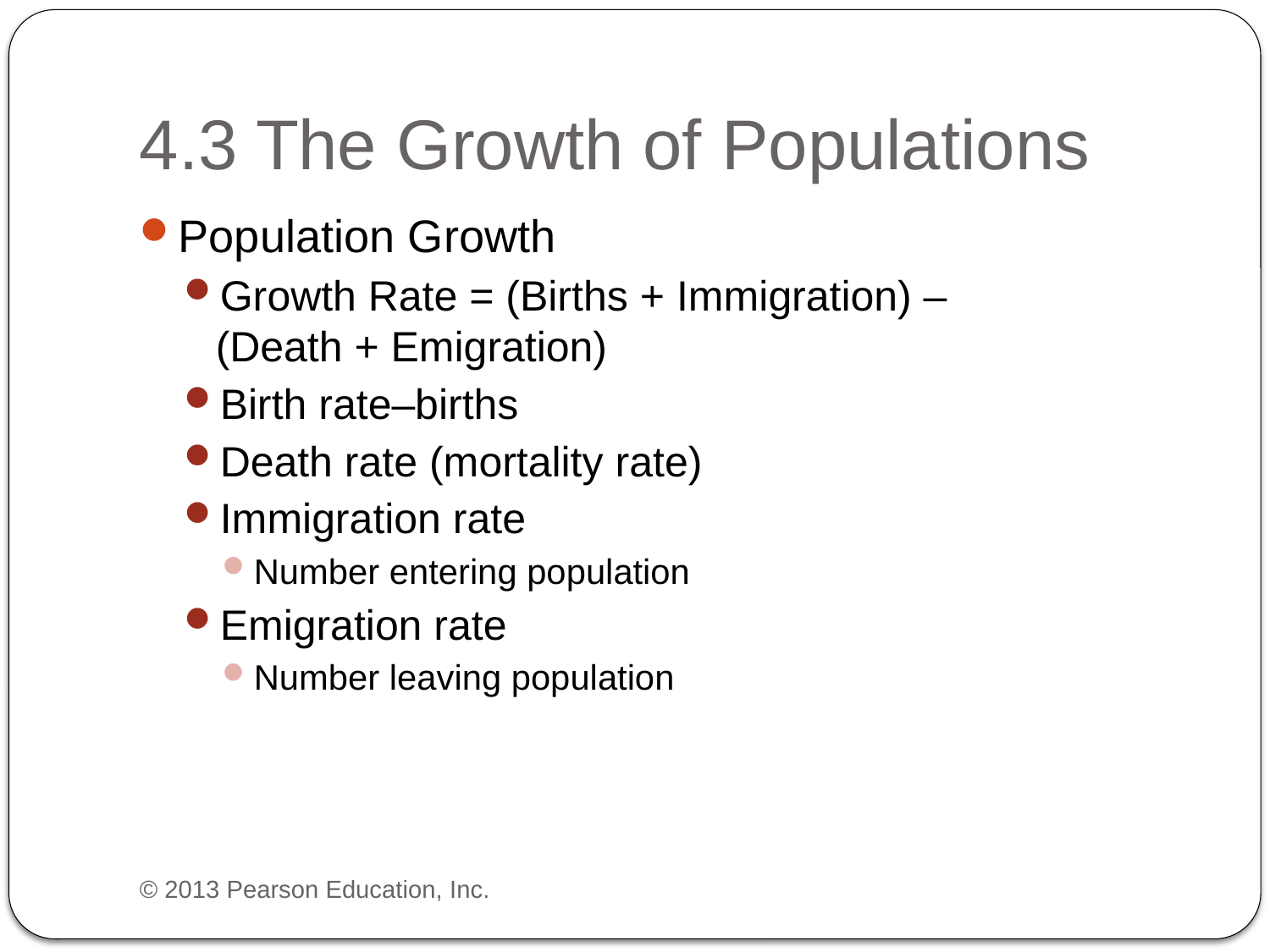

# 4.3 The Growth of Populations
Population Growth
Growth Rate = (Births + Immigration) –
(Death + Emigration)
Birth rate–births
Death rate (mortality rate)
Immigration rate
Number entering population
Emigration rate
Number leaving population
© 2013 Pearson Education, Inc.